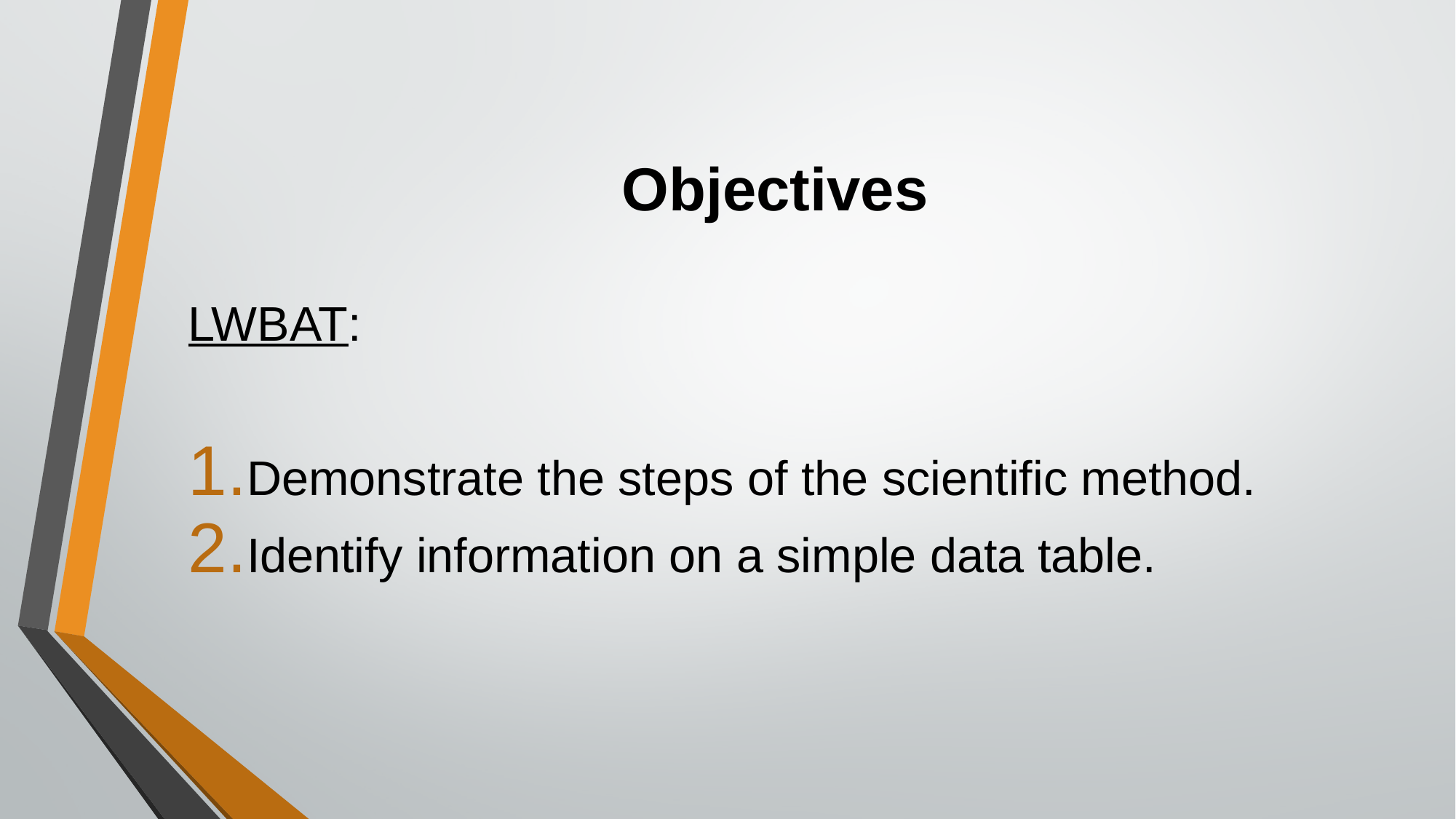

# Objectives
LWBAT:

Demonstrate the steps of the scientific method.
Identify information on a simple data table.